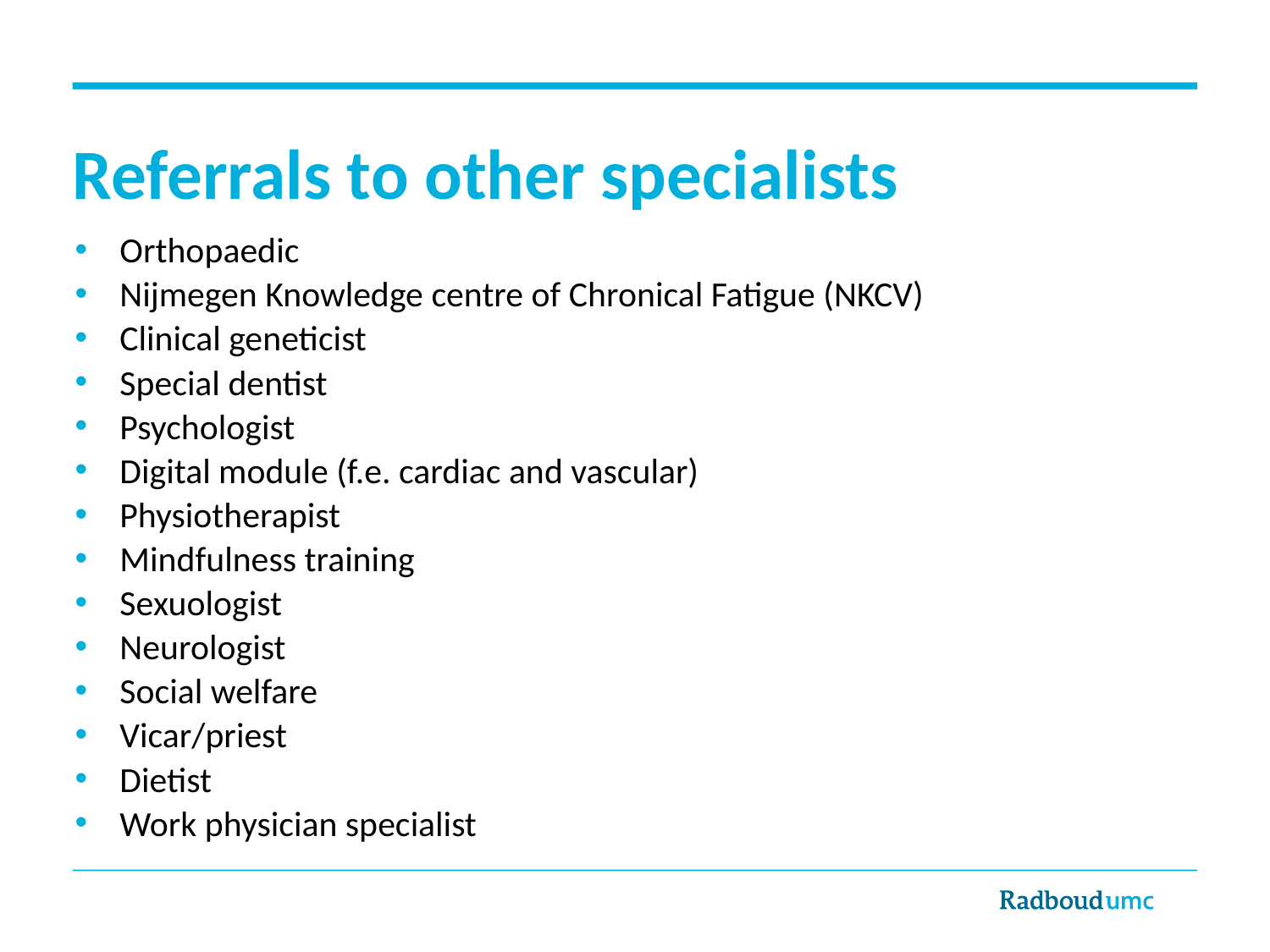

# Referrals to other specialists
Orthopaedic
Nijmegen Knowledge centre of Chronical Fatigue (NKCV)
Clinical geneticist
Special dentist
Psychologist
Digital module (f.e. cardiac and vascular)
Physiotherapist
Mindfulness training
Sexuologist
Neurologist
Social welfare
Vicar/priest
Dietist
Work physician specialist